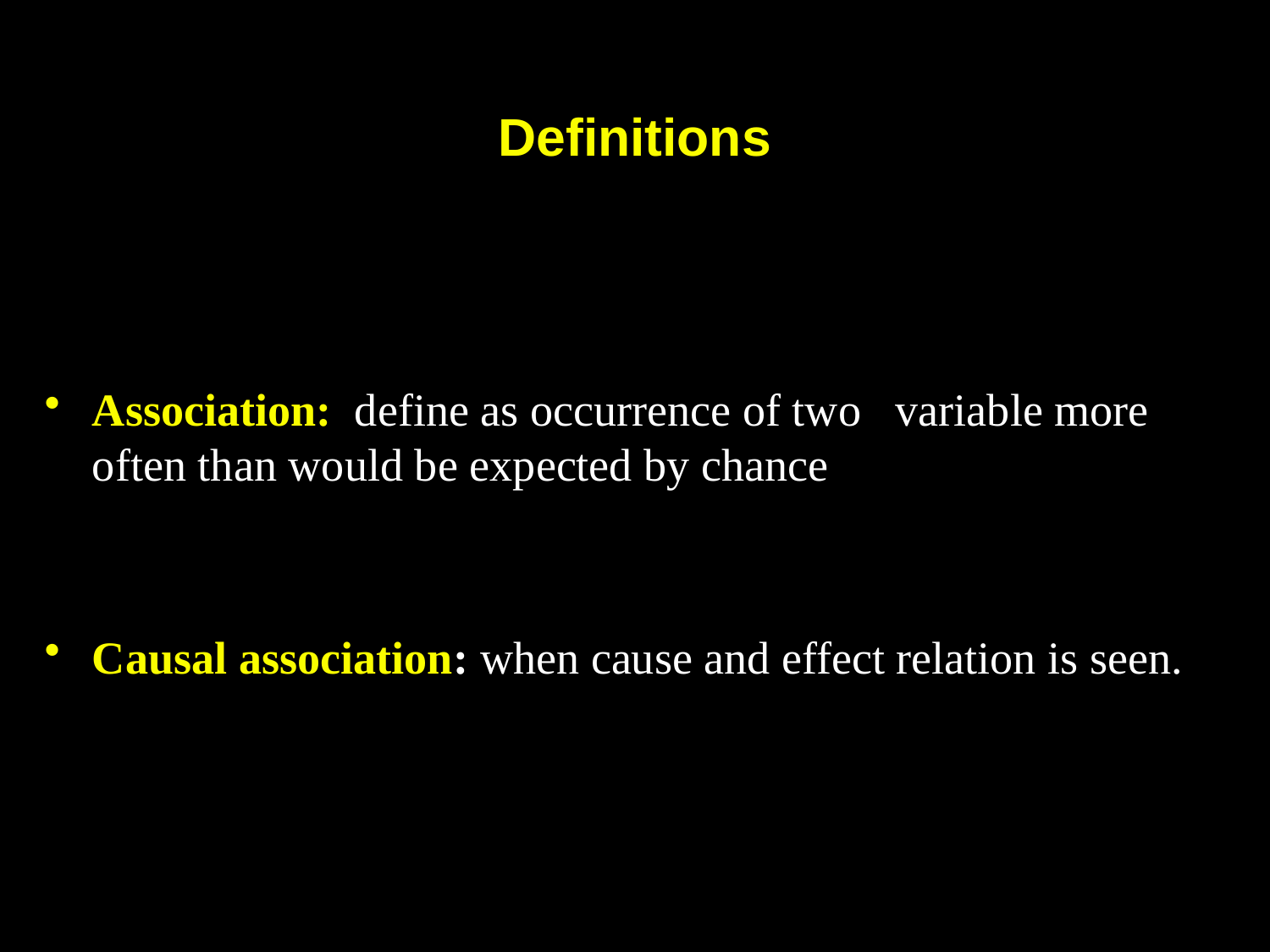

# Definitions

Association:  define as occurrence of two   variable more often than would be expected by chance

Causal association: when cause and effect relation is seen.